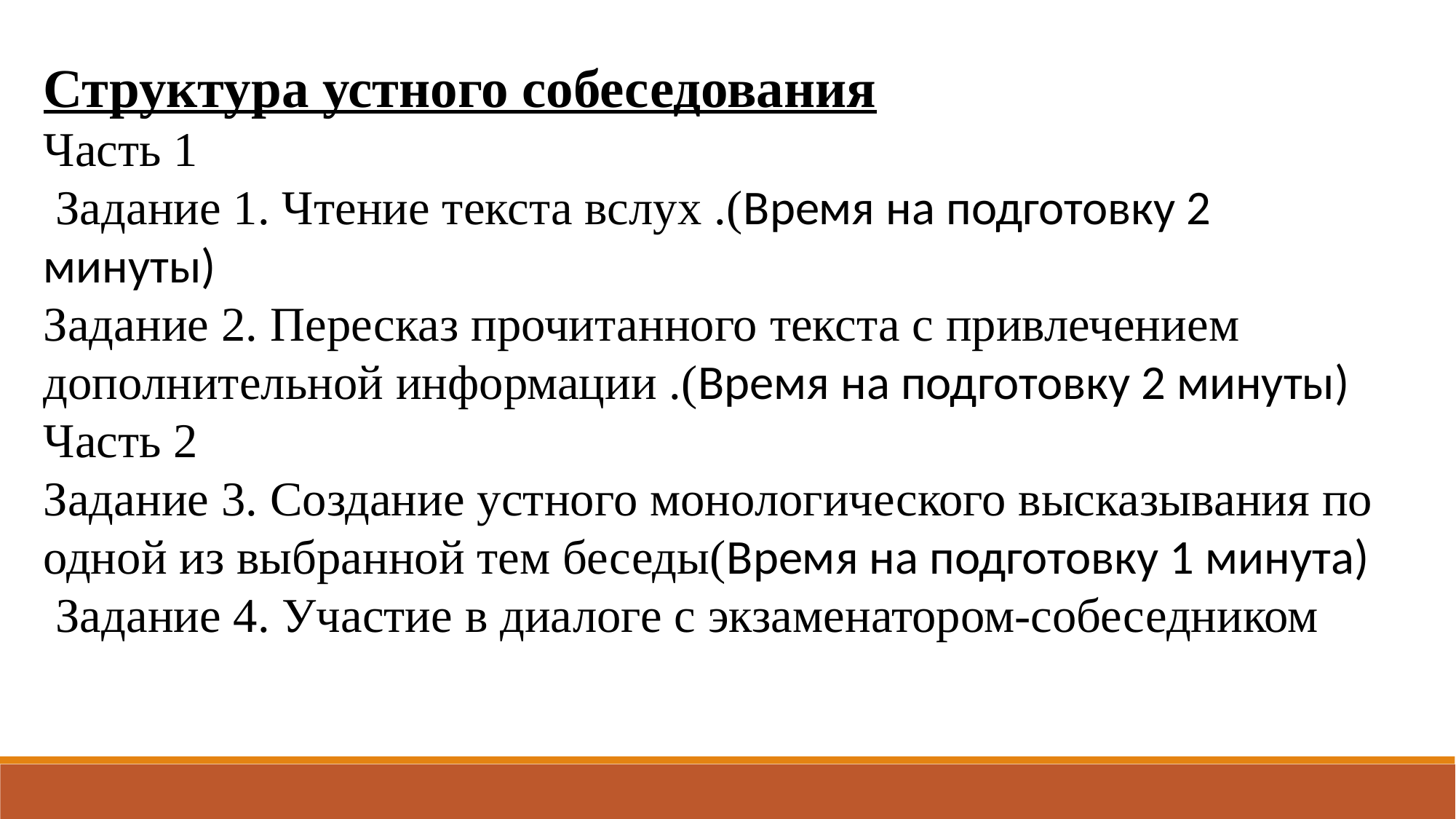

Структура устного собеседования
Часть 1
 Задание 1. Чтение текста вслух .(Время на подготовку 2 минуты)
Задание 2. Пересказ прочитанного текста с привлечением дополнительной информации .(Время на подготовку 2 минуты)
Часть 2
Задание 3. Создание устного монологического высказывания по одной из выбранной тем беседы(Время на подготовку 1 минута)
 Задание 4. Участие в диалоге с экзаменатором-собеседником